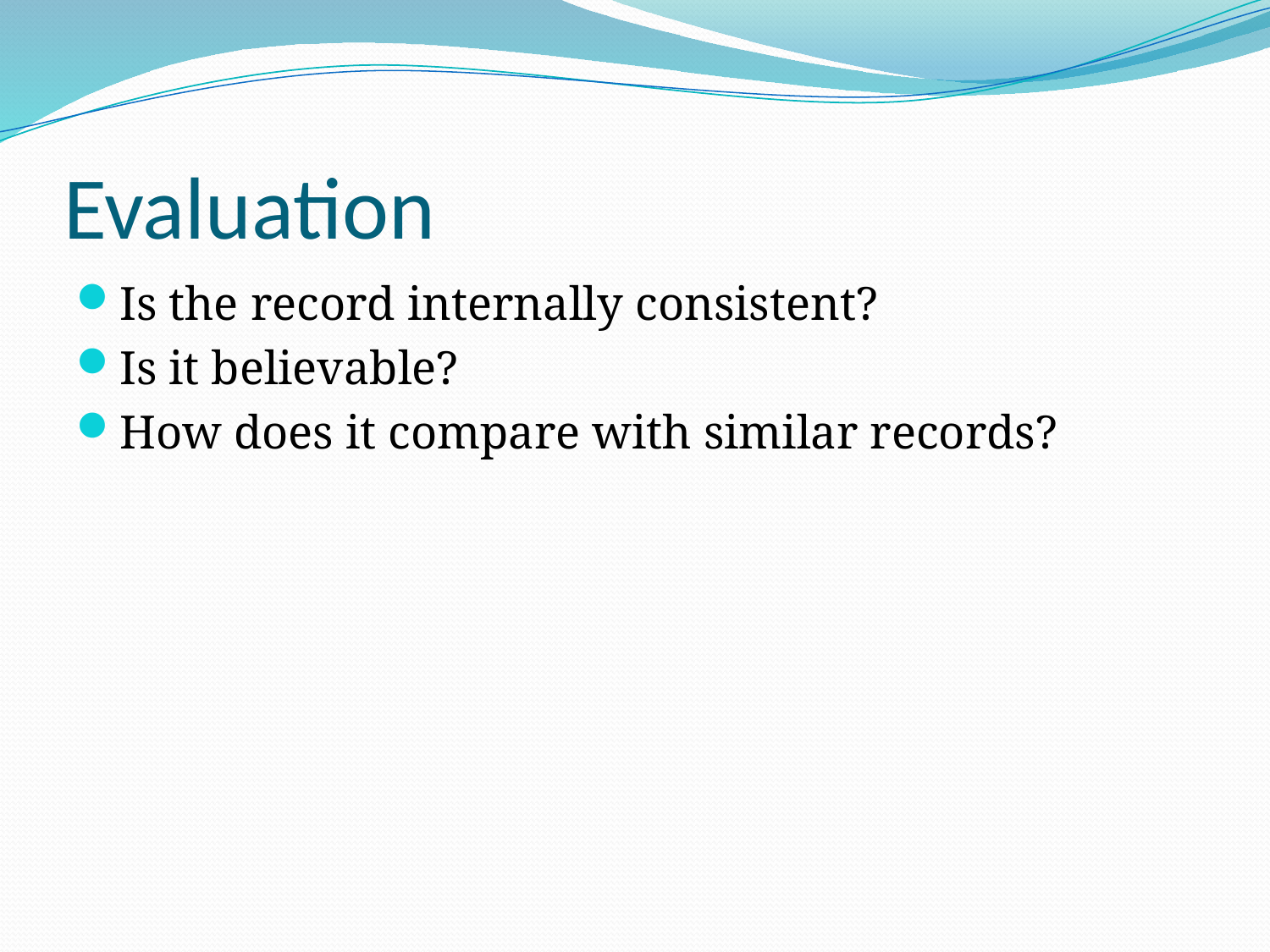

# Evaluation
Is the record internally consistent?
Is it believable?
How does it compare with similar records?